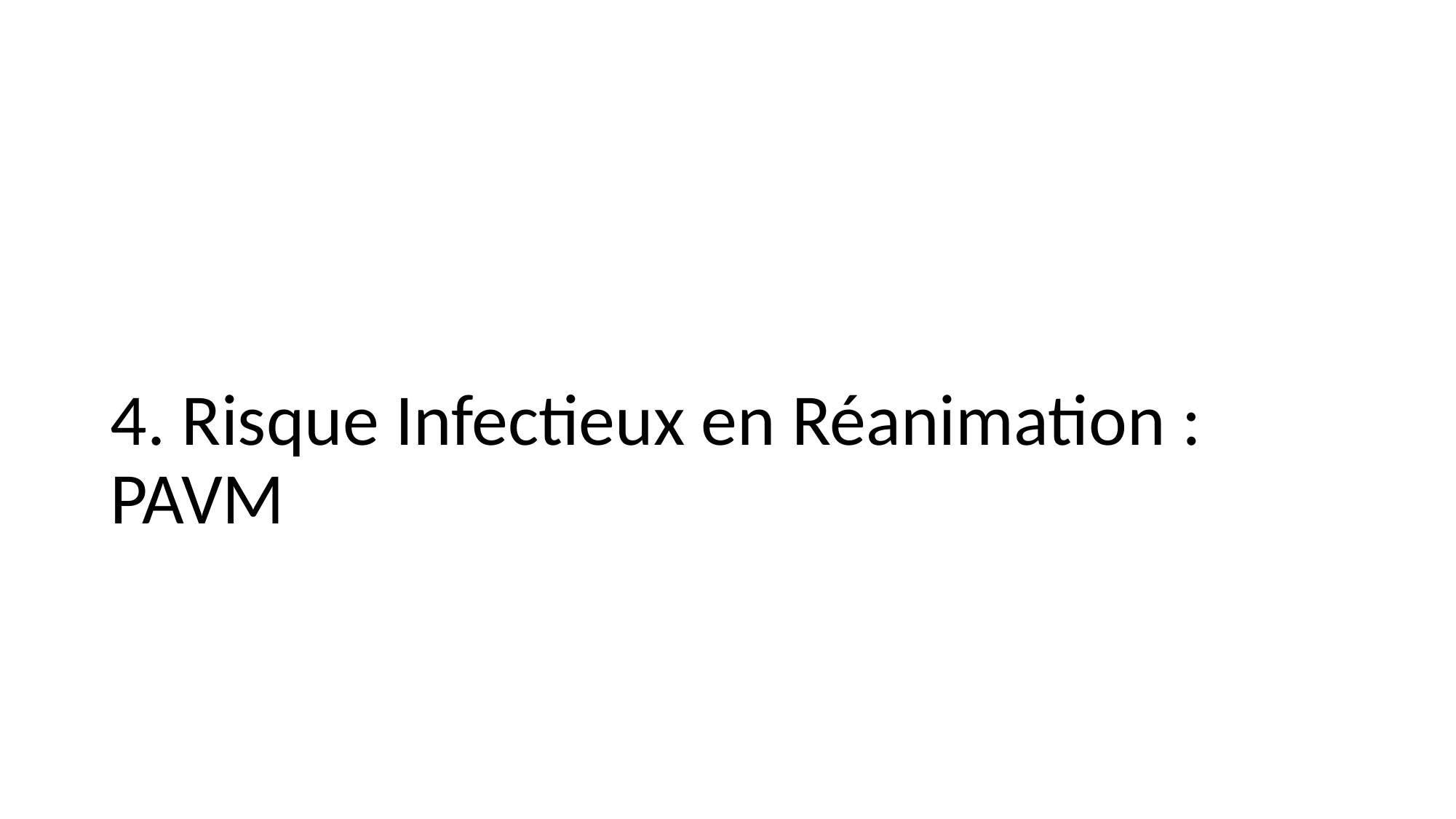

# 4. Risque Infectieux en Réanimation : PAVM